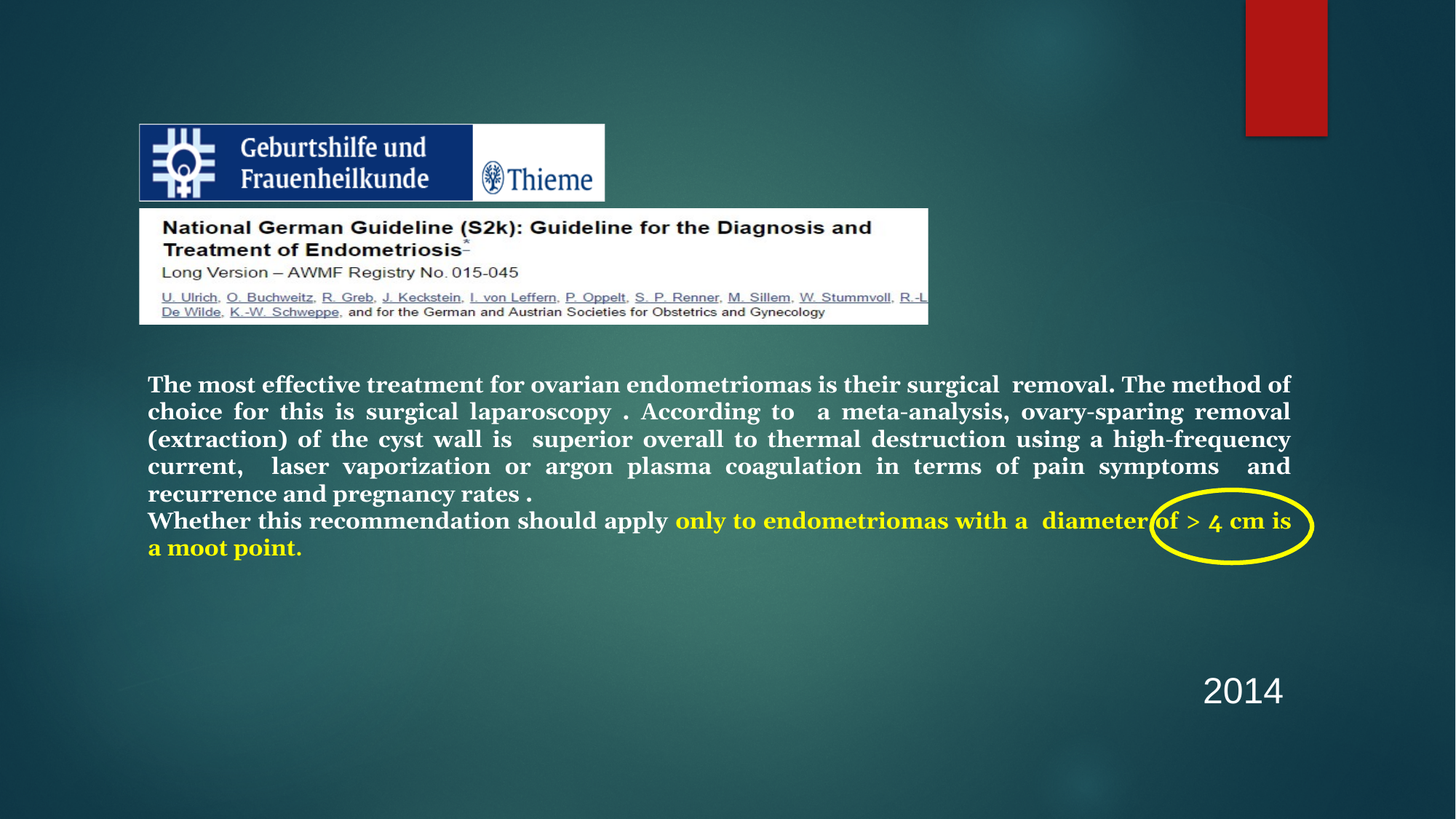

The most effective treatment for ovarian endometriomas is their surgical  removal. The method of choice for this is surgical laparoscopy . According to  a meta-analysis, ovary-sparing removal (extraction) of the cyst wall is  superior overall to thermal destruction using a high-frequency current,  laser vaporization or argon plasma coagulation in terms of pain symptoms  and recurrence and pregnancy rates .
Whether this recommendation should apply only to endometriomas with a  diameter of > 4 cm is a moot point.

2014